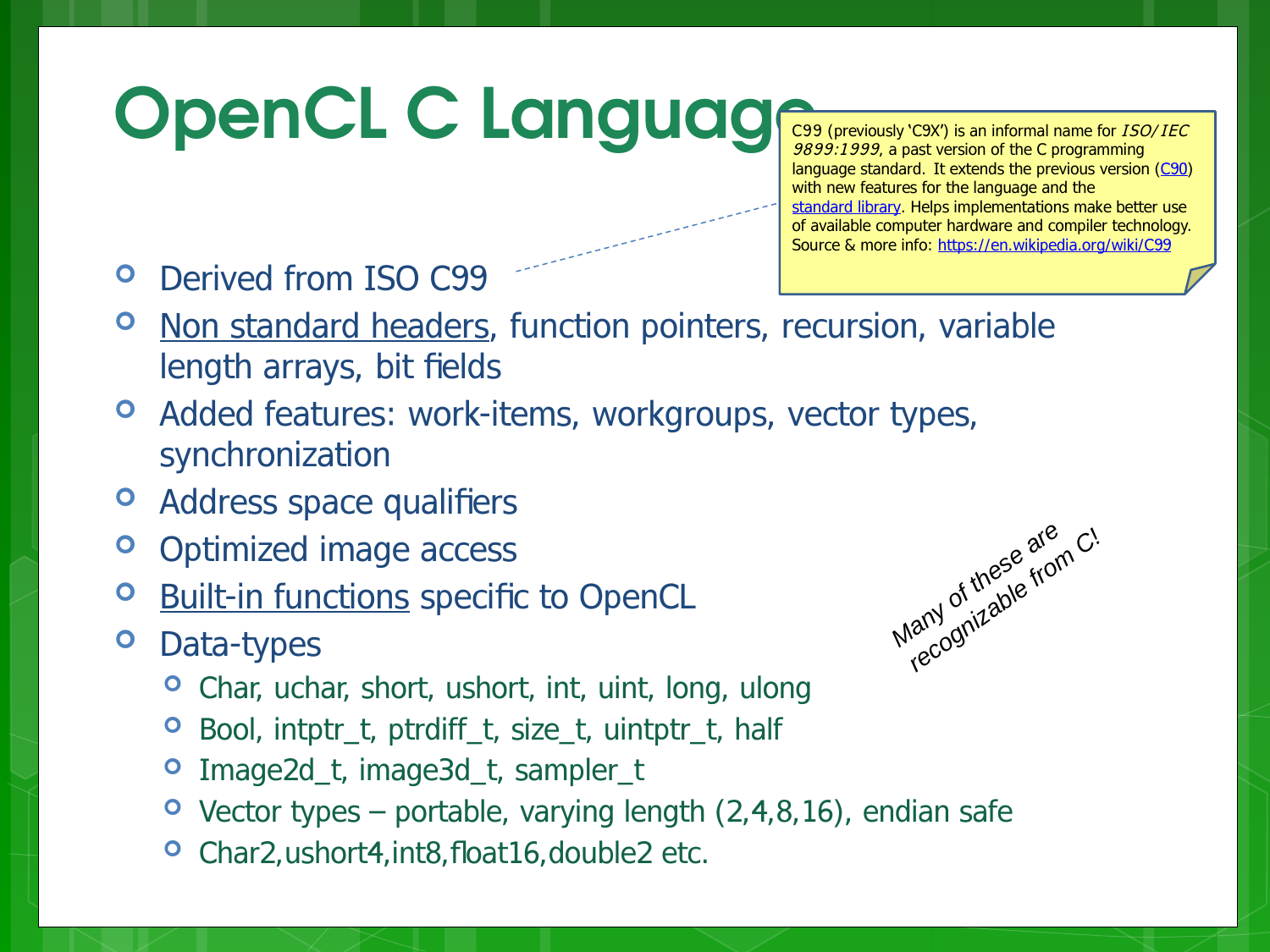

# OpenCL C Language
C99 (previously ‘C9X’) is an informal name for ISO/IEC 9899:1999, a past version of the C programming language standard.  It extends the previous version (C90) with new features for the language and the standard library. Helps implementations make better use of available computer hardware and compiler technology.
Source & more info: https://en.wikipedia.org/wiki/C99
Derived from ISO C99
Non standard headers, function pointers, recursion, variable length arrays, bit fields
Added features: work-items, workgroups, vector types, synchronization
Address space qualifiers
Optimized image access
Built-in functions specific to OpenCL
Data-types
Char, uchar, short, ushort, int, uint, long, ulong
Bool, intptr_t, ptrdiff_t, size_t, uintptr_t, half
Image2d_t, image3d_t, sampler_t
Vector types – portable, varying length (2,4,8,16), endian safe
Char2,ushort4,int8,float16,double2 etc.
Many of these are recognizable from C!